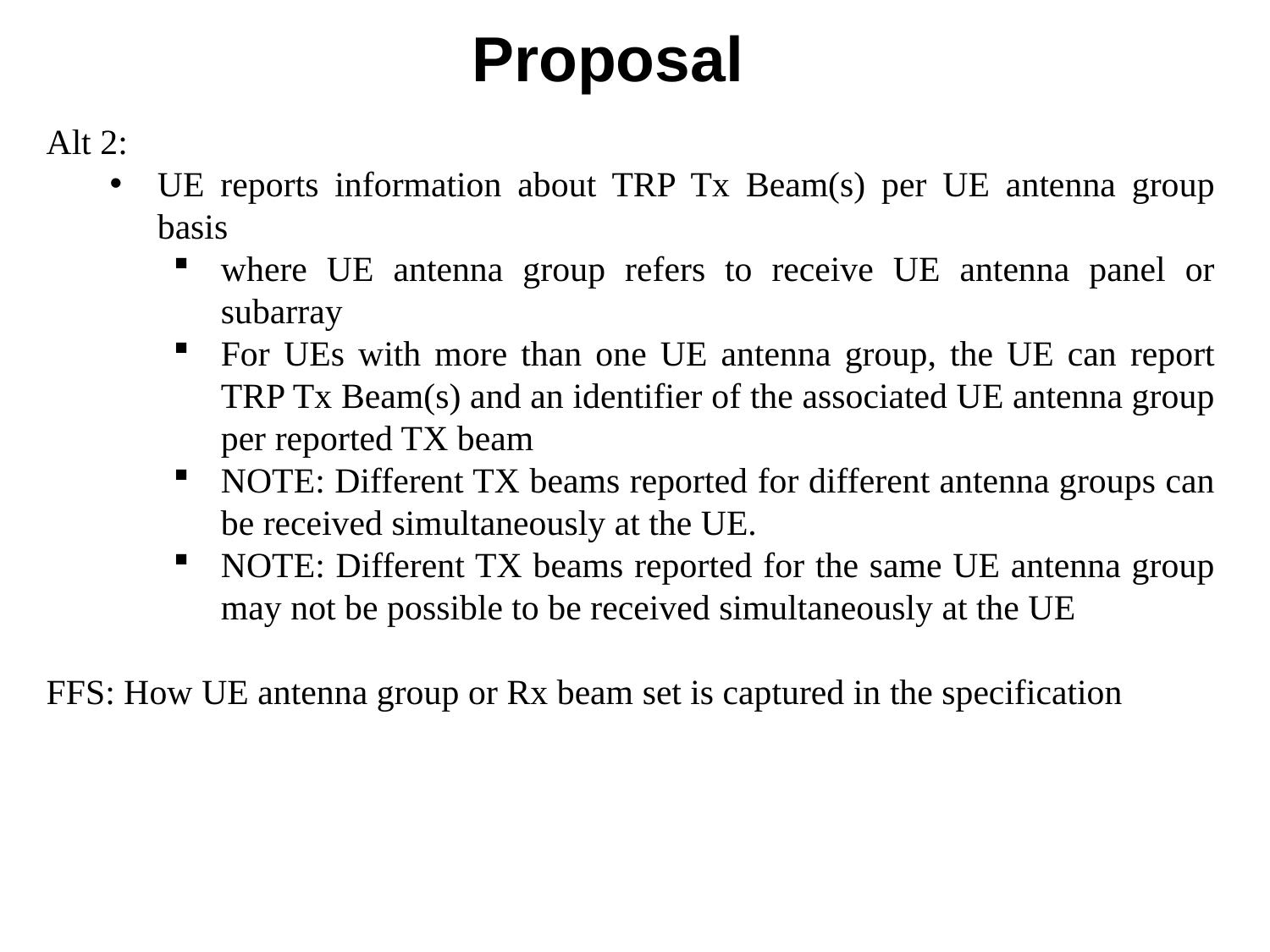

# Proposal
Alt 2:
UE reports information about TRP Tx Beam(s) per UE antenna group basis
where UE antenna group refers to receive UE antenna panel or subarray
For UEs with more than one UE antenna group, the UE can report TRP Tx Beam(s) and an identifier of the associated UE antenna group per reported TX beam
NOTE: Different TX beams reported for different antenna groups can be received simultaneously at the UE.
NOTE: Different TX beams reported for the same UE antenna group may not be possible to be received simultaneously at the UE

FFS: How UE antenna group or Rx beam set is captured in the specification